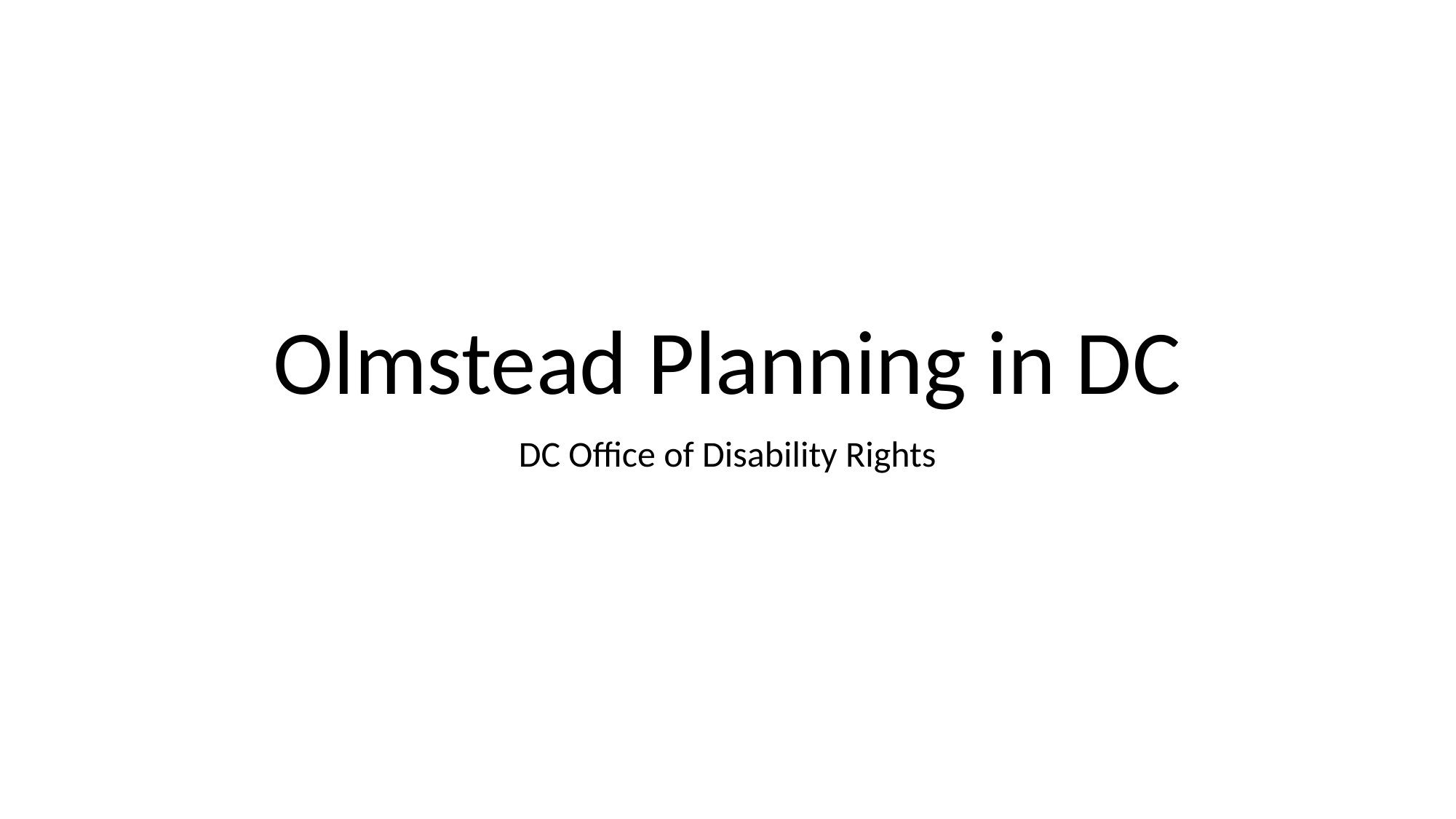

# Olmstead Planning in DC
DC Office of Disability Rights